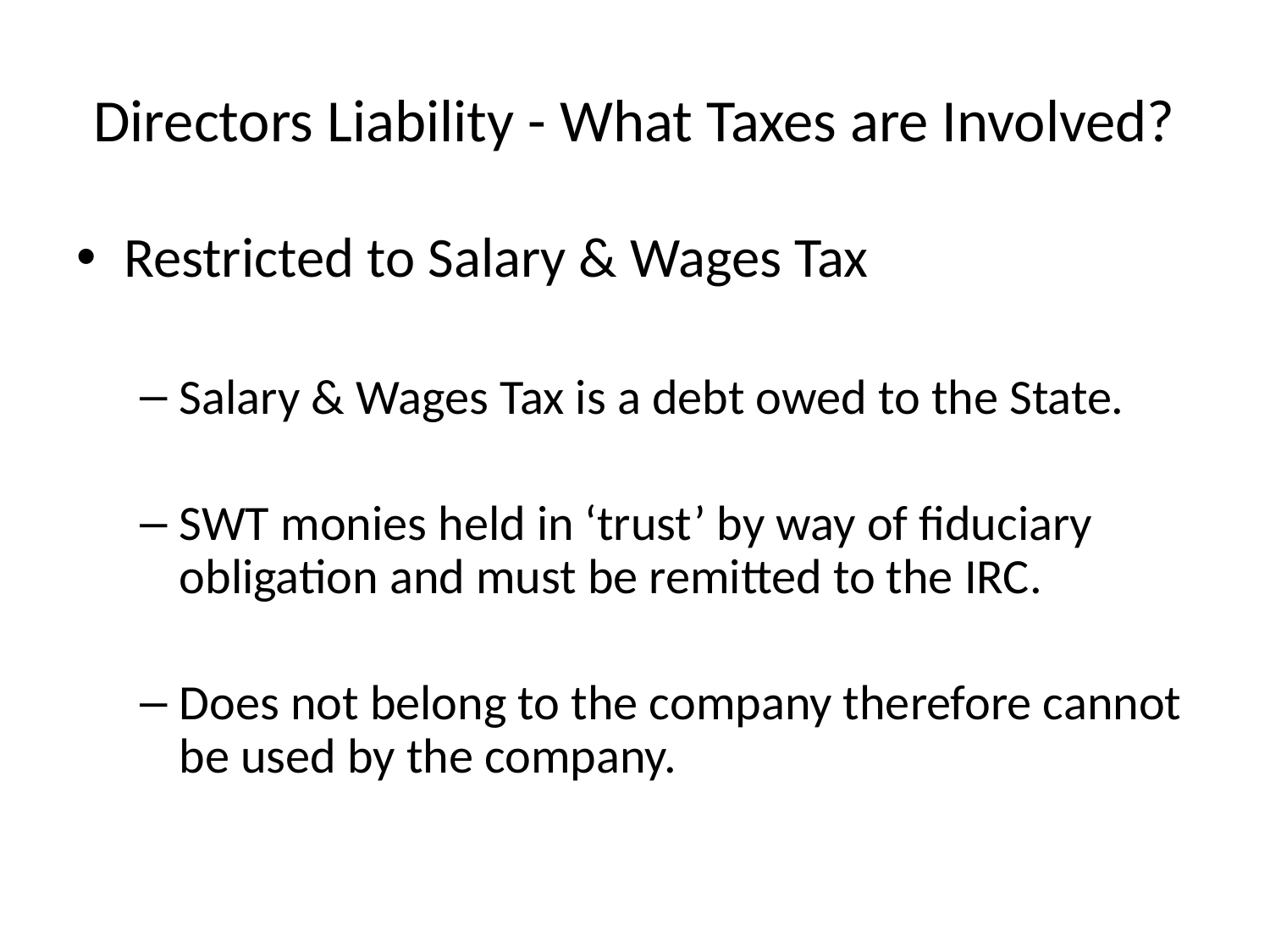

# Directors Liability - What Taxes are Involved?
Restricted to Salary & Wages Tax

Salary & Wages Tax is a debt owed to the State.

SWT monies held in ‘trust’ by way of fiduciary obligation and must be remitted to the IRC.

Does not belong to the company therefore cannot be used by the company.